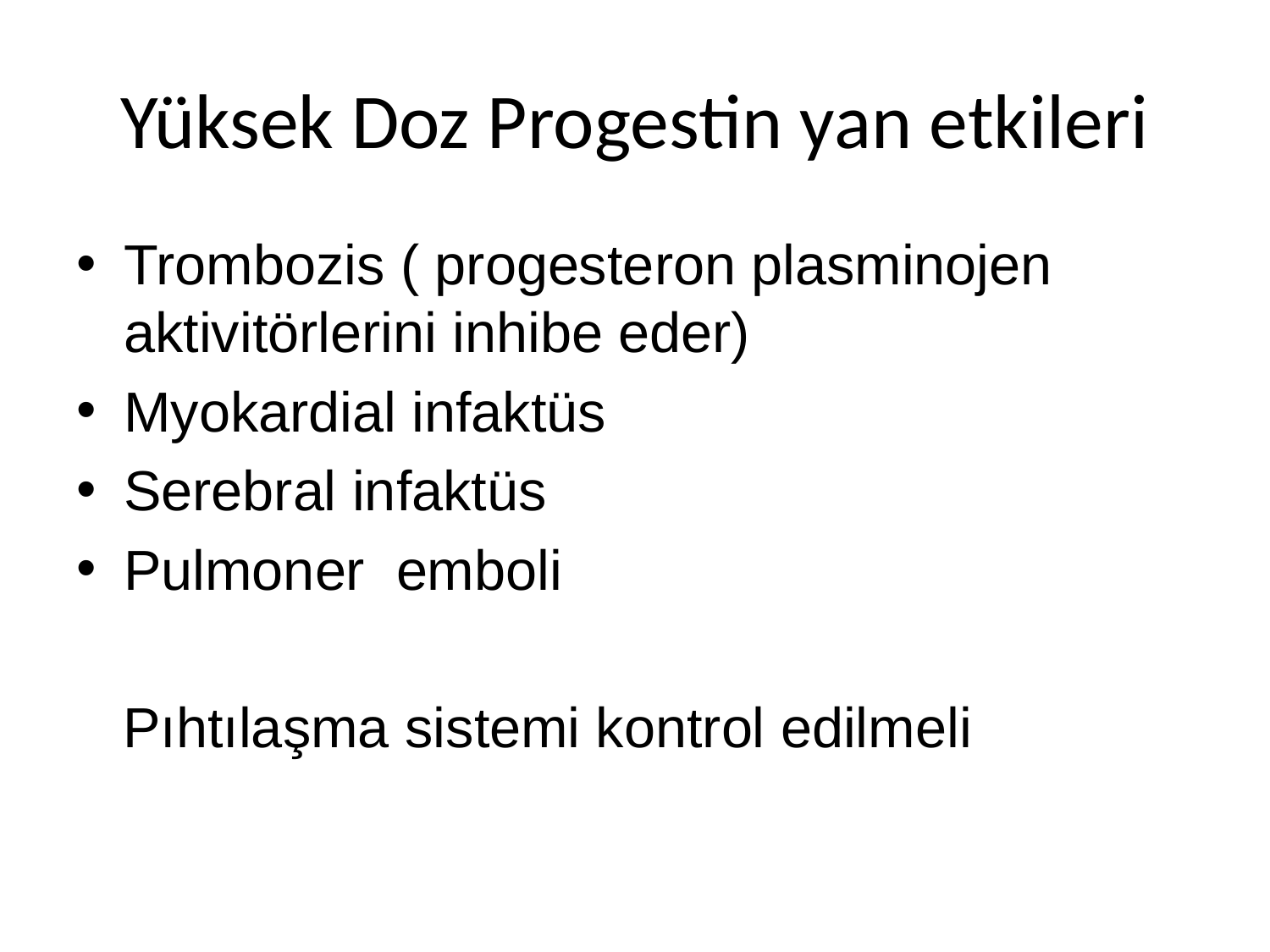

# Yüksek Doz Progestin yan etkileri
Trombozis ( progesteron plasminojen aktivitörlerini inhibe eder)
Myokardial infaktüs
Serebral infaktüs
Pulmoner  emboli

   Pıhtılaşma sistemi kontrol edilmeli